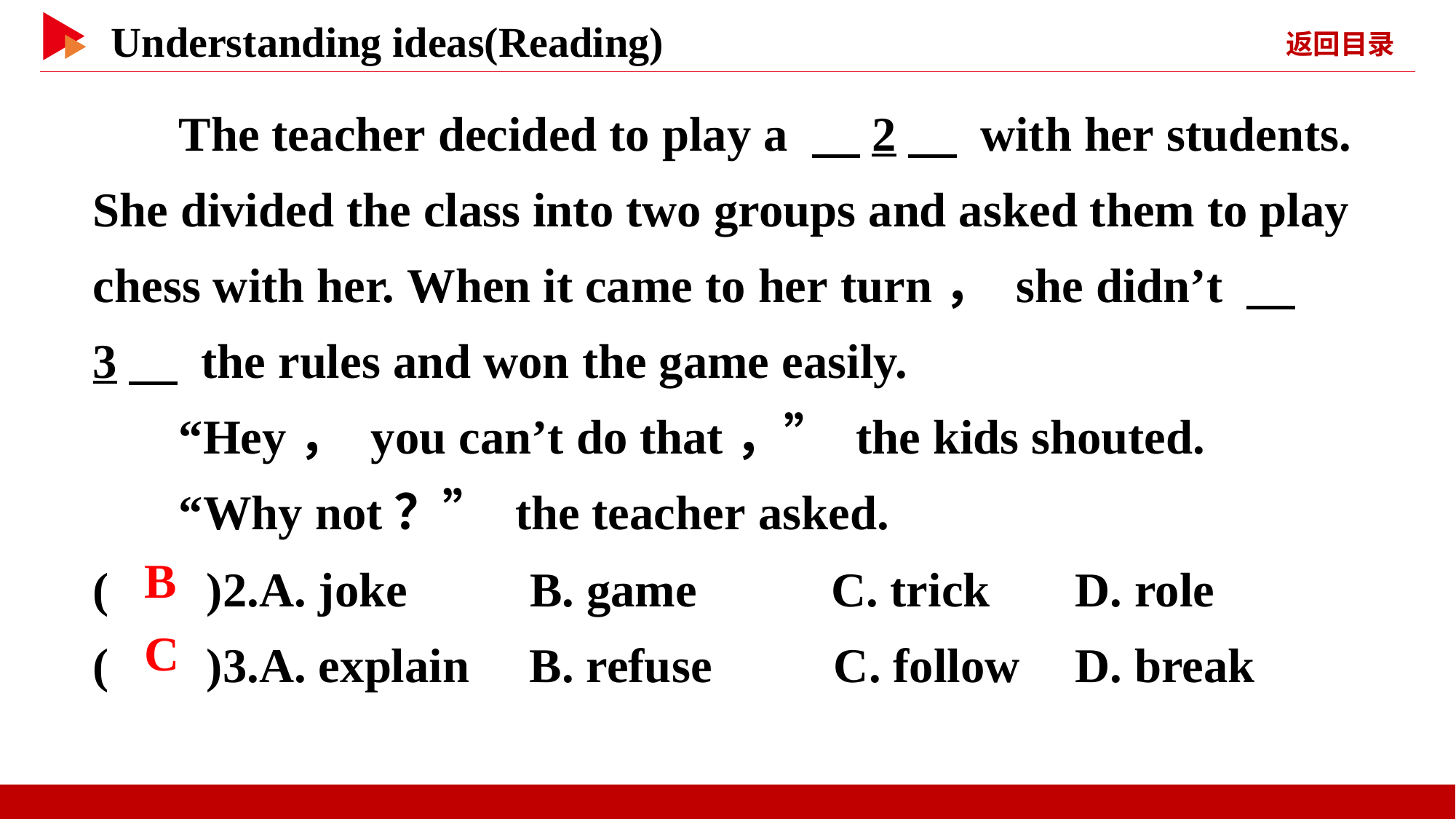

The teacher decided to play a 　2　 with her students. She divided the class into two groups and asked them to play chess with her. When it came to her turn， she didn’t 　3　 the rules and won the game easily.
“Hey， you can’t do that，” the kids shouted.
“Why not？” the teacher asked.
(        )2.A. joke	         B. game           C. trick	D. role
(        )3.A. explain	B. refuse          C. follow	D. break
   B
   C